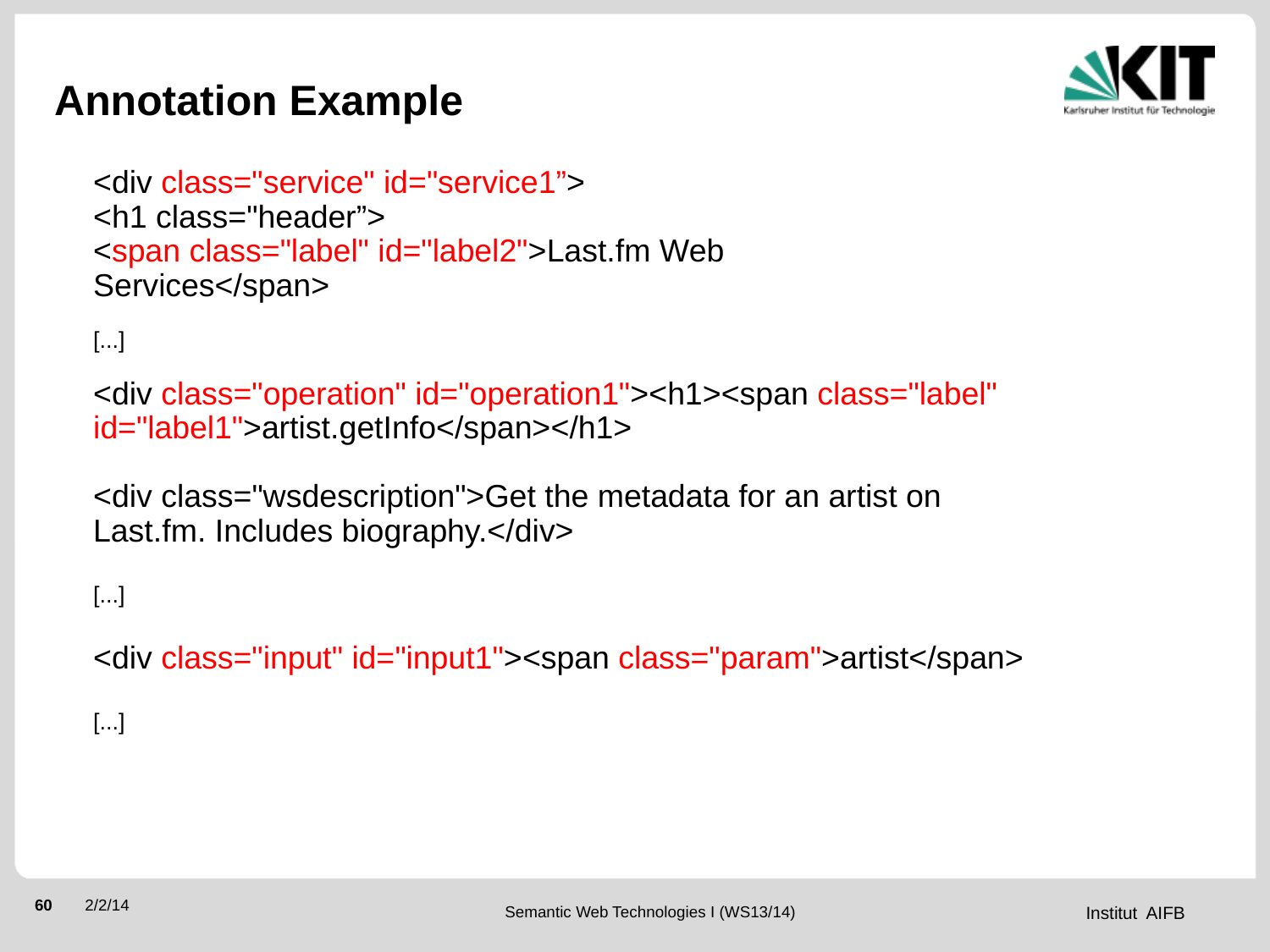

# Annotation Example
<div class="service" id="service1”>
<h1 class="header”>
<span class="label" id="label2">Last.fm Web
Services</span>

[...]

<div class="operation" id="operation1"><h1><span class="label" id="label1">artist.getInfo</span></h1>

<div class="wsdescription">Get the metadata for an artist on
Last.fm. Includes biography.</div>

[...]

<div class="input" id="input1"><span class="param">artist</span>

[...]